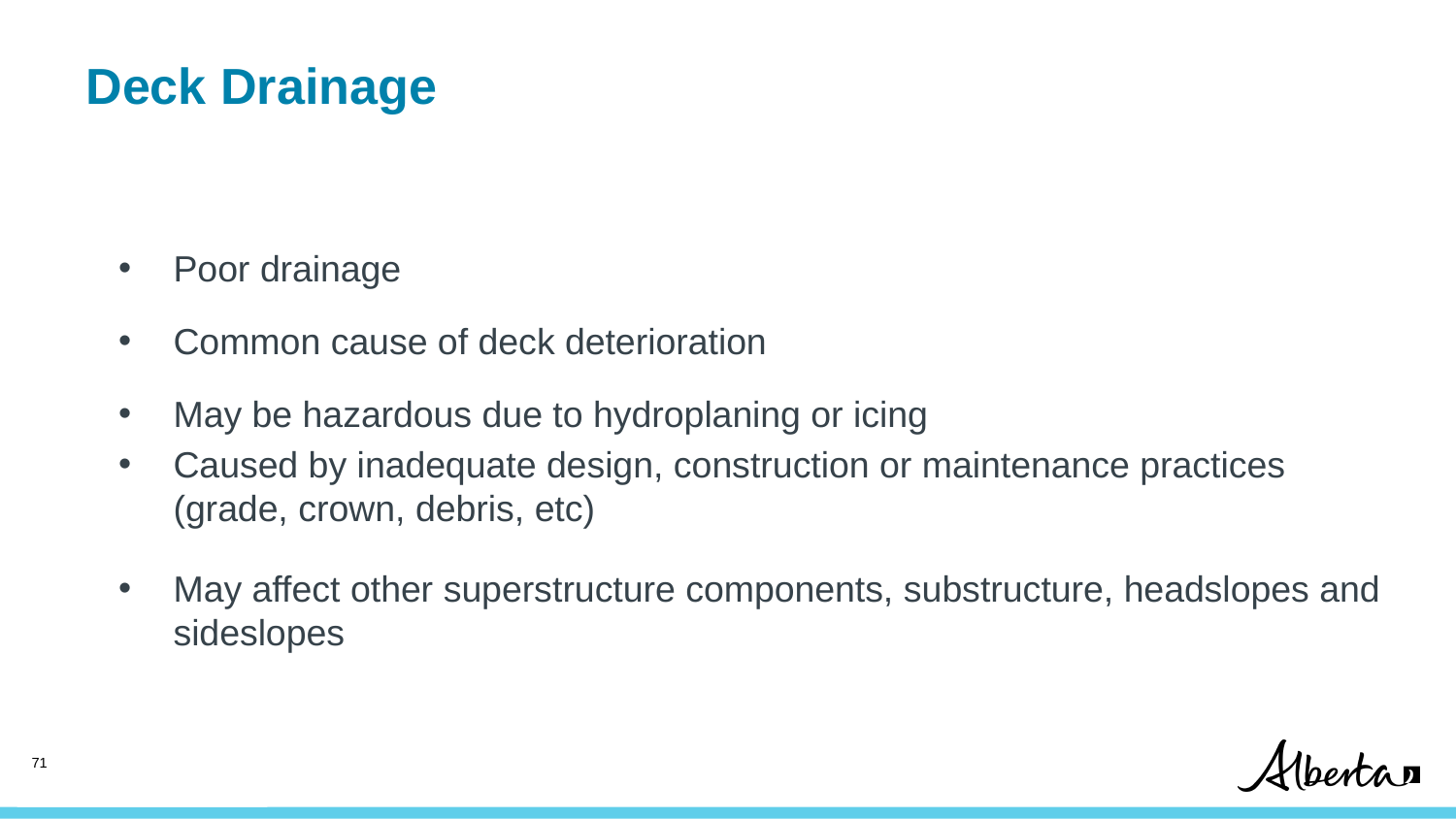

Deck Drainage
Poor drainage
Common cause of deck deterioration
May be hazardous due to hydroplaning or icing
Caused by inadequate design, construction or maintenance practices (grade, crown, debris, etc)

May affect other superstructure components, substructure, headslopes and sideslopes
71